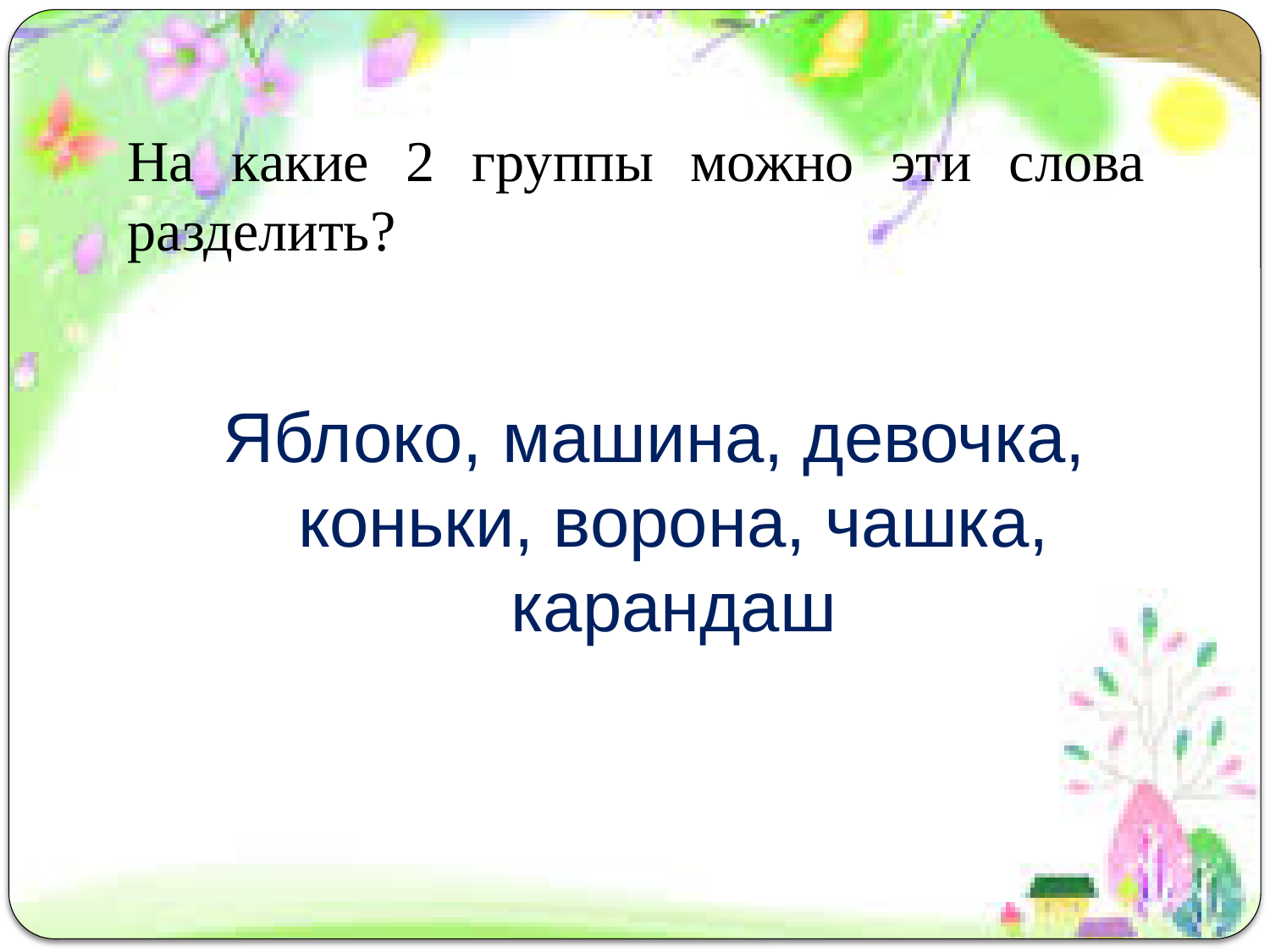

# На какие 2 группы можно эти слова  разделить?
Яблоко, машина, девочка, коньки, ворона, чашка, карандаш